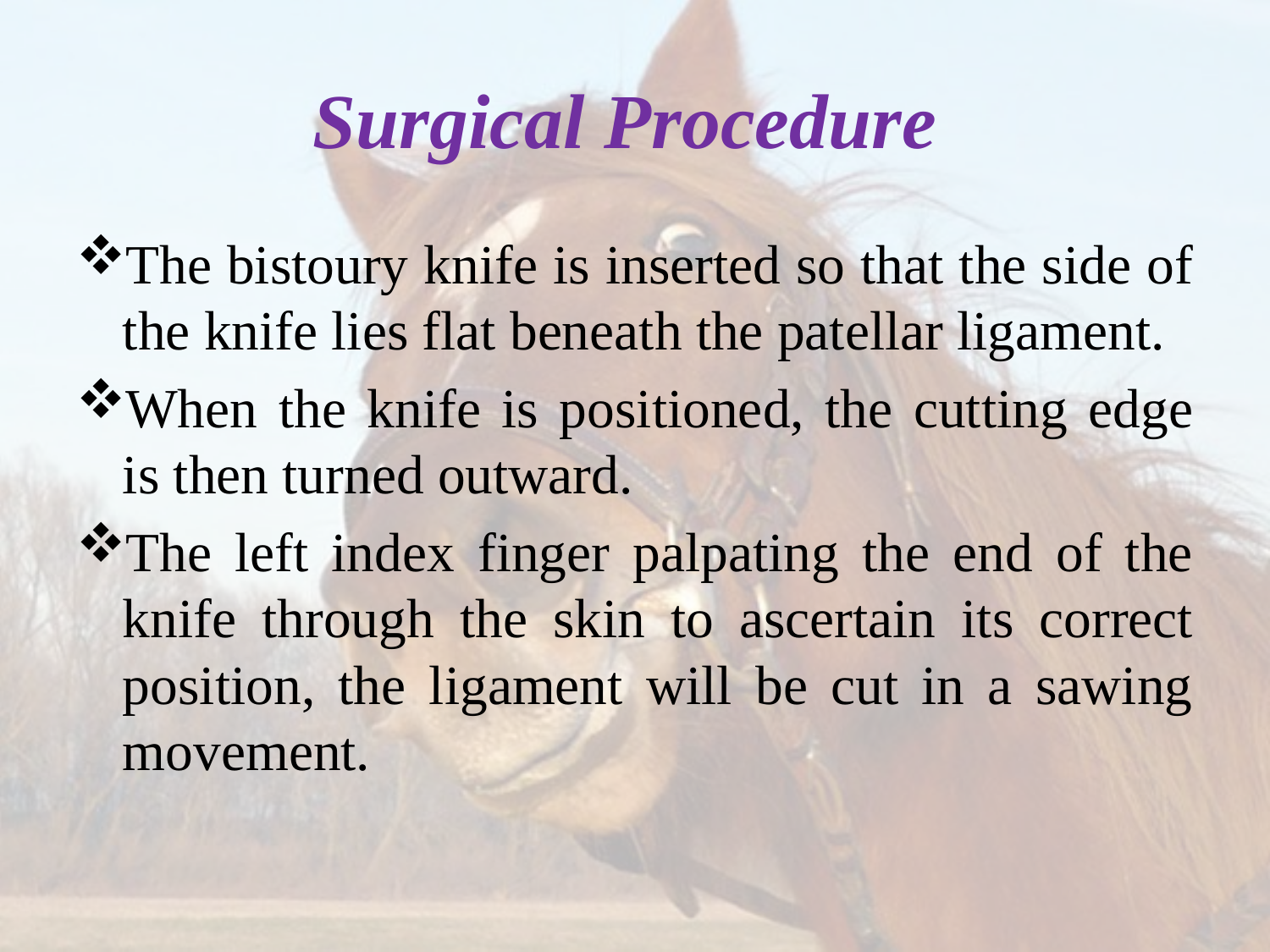

# Surgical Procedure
The bistoury knife is inserted so that the side of the knife lies flat beneath the patellar ligament.
When the knife is positioned, the cutting edge is then turned outward.
The left index finger palpating the end of the knife through the skin to ascertain its correct position, the ligament will be cut in a sawing movement.